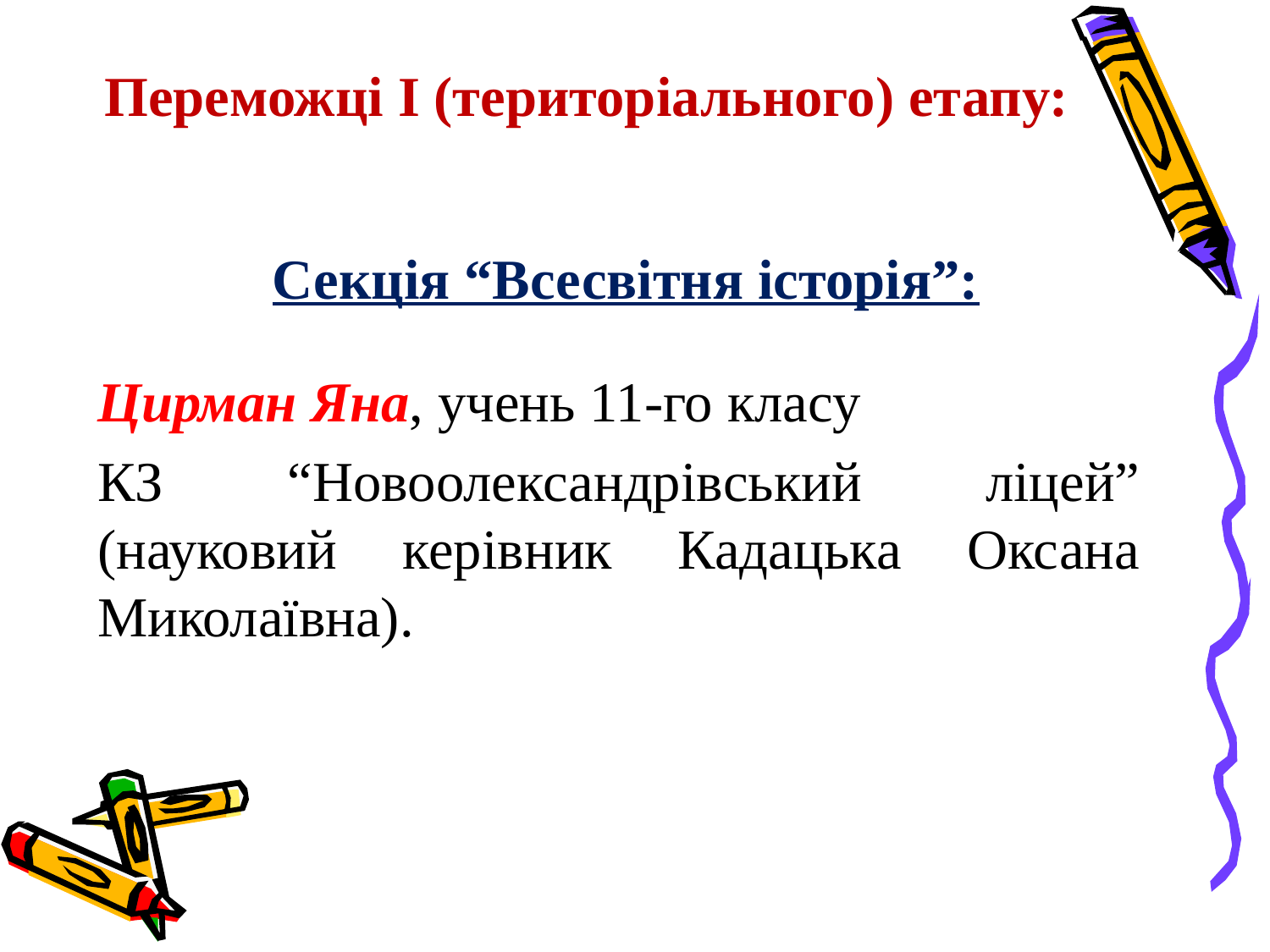

# Переможці І (територіального) етапу:
     	    	Секція “Всесвітня історія”:

Цирман Яна, учень 11-го класу
КЗ “Новоолександрівський ліцей” (науковий керівник Кадацька Оксана Миколаївна).